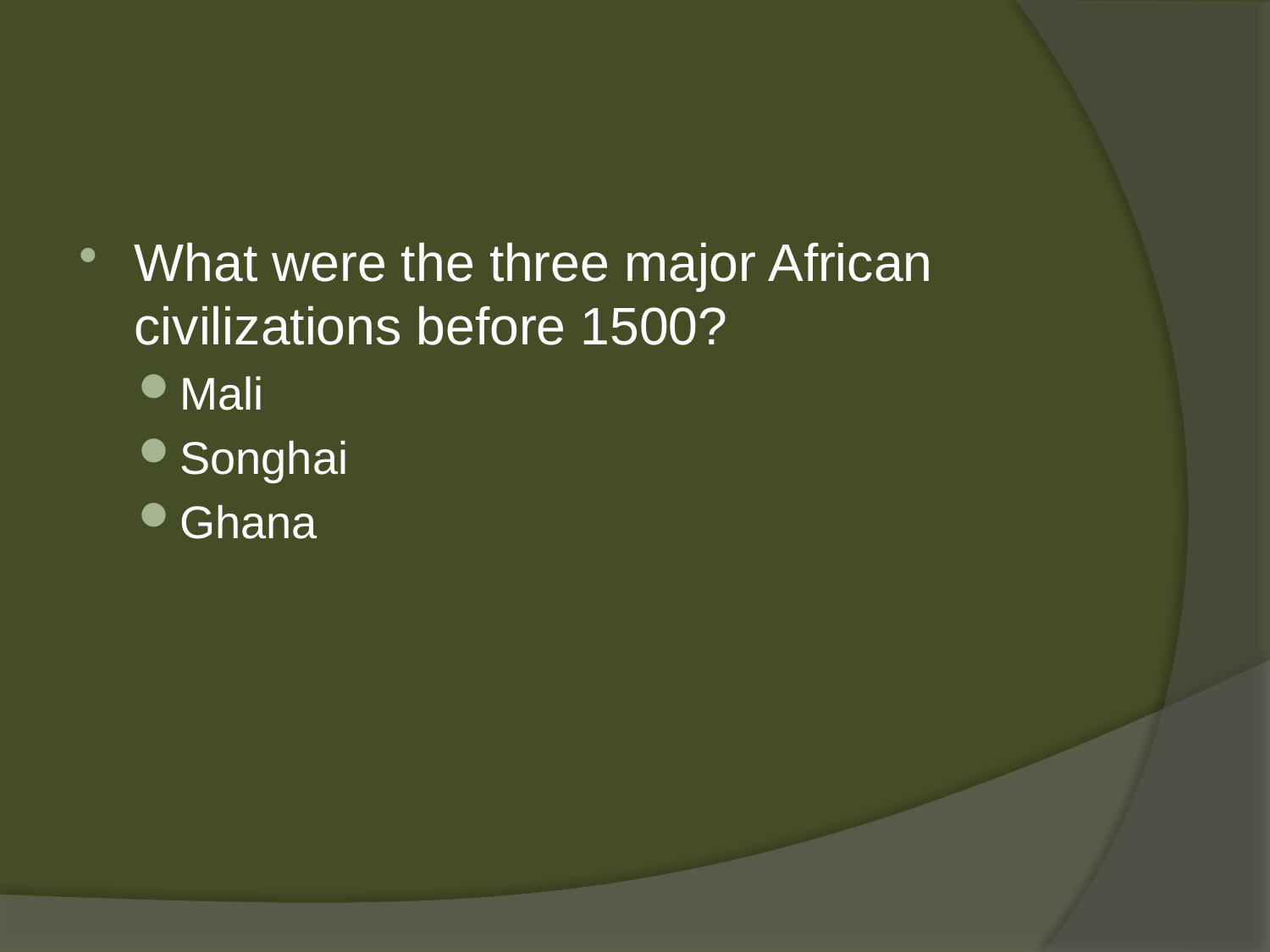

#
What were the three major African civilizations before 1500?
Mali
Songhai
Ghana